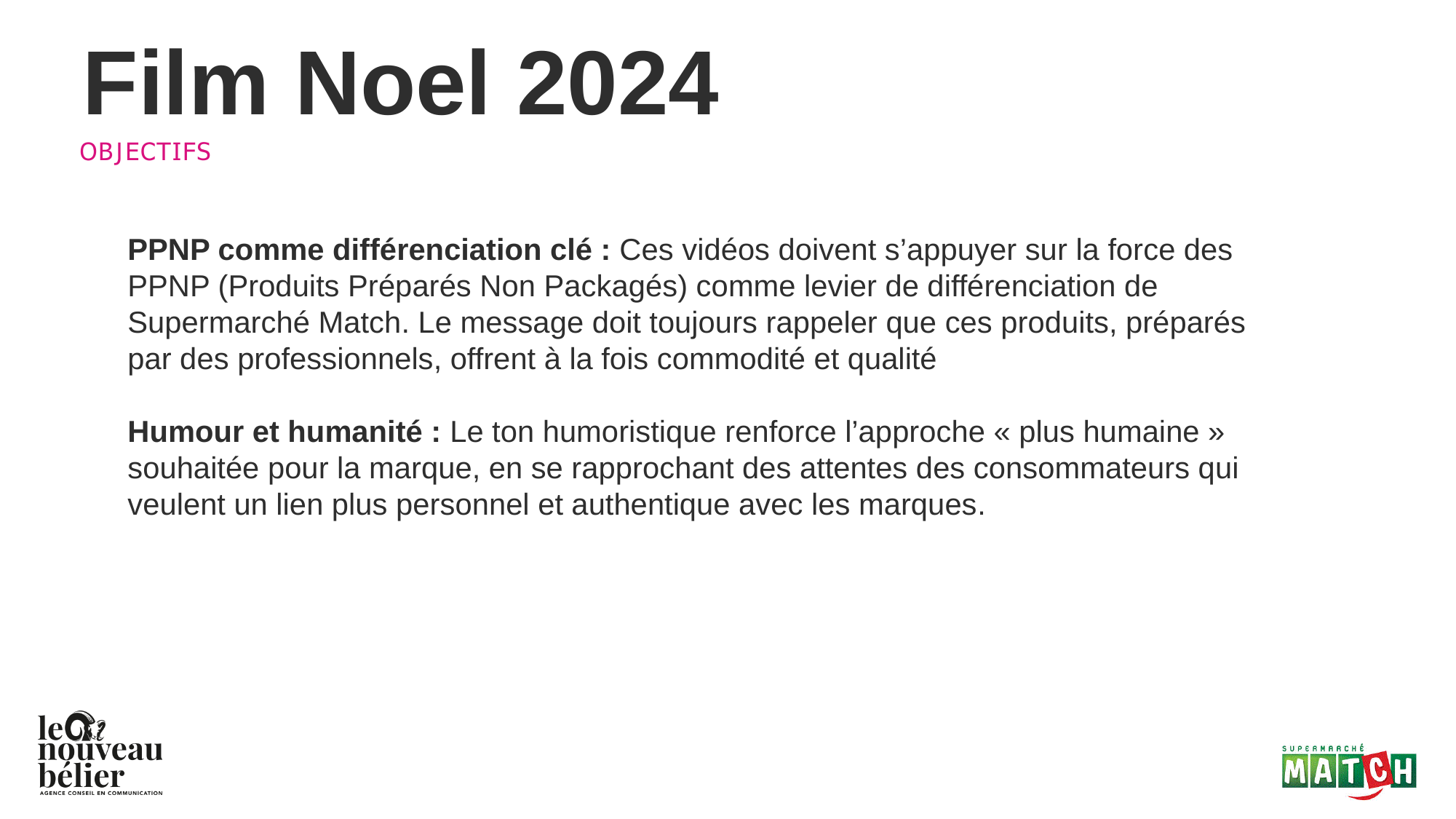

Film Noel 2024
Objectifs
# PPNP comme différenciation clé : Ces vidéos doivent s’appuyer sur la force des PPNP (Produits Préparés Non Packagés) comme levier de différenciation de Supermarché Match​. Le message doit toujours rappeler que ces produits, préparés par des professionnels, offrent à la fois commodité et qualité Humour et humanité : Le ton humoristique renforce l’approche « plus humaine » souhaitée pour la marque, en se rapprochant des attentes des consommateurs qui veulent un lien plus personnel et authentique avec les marques​.